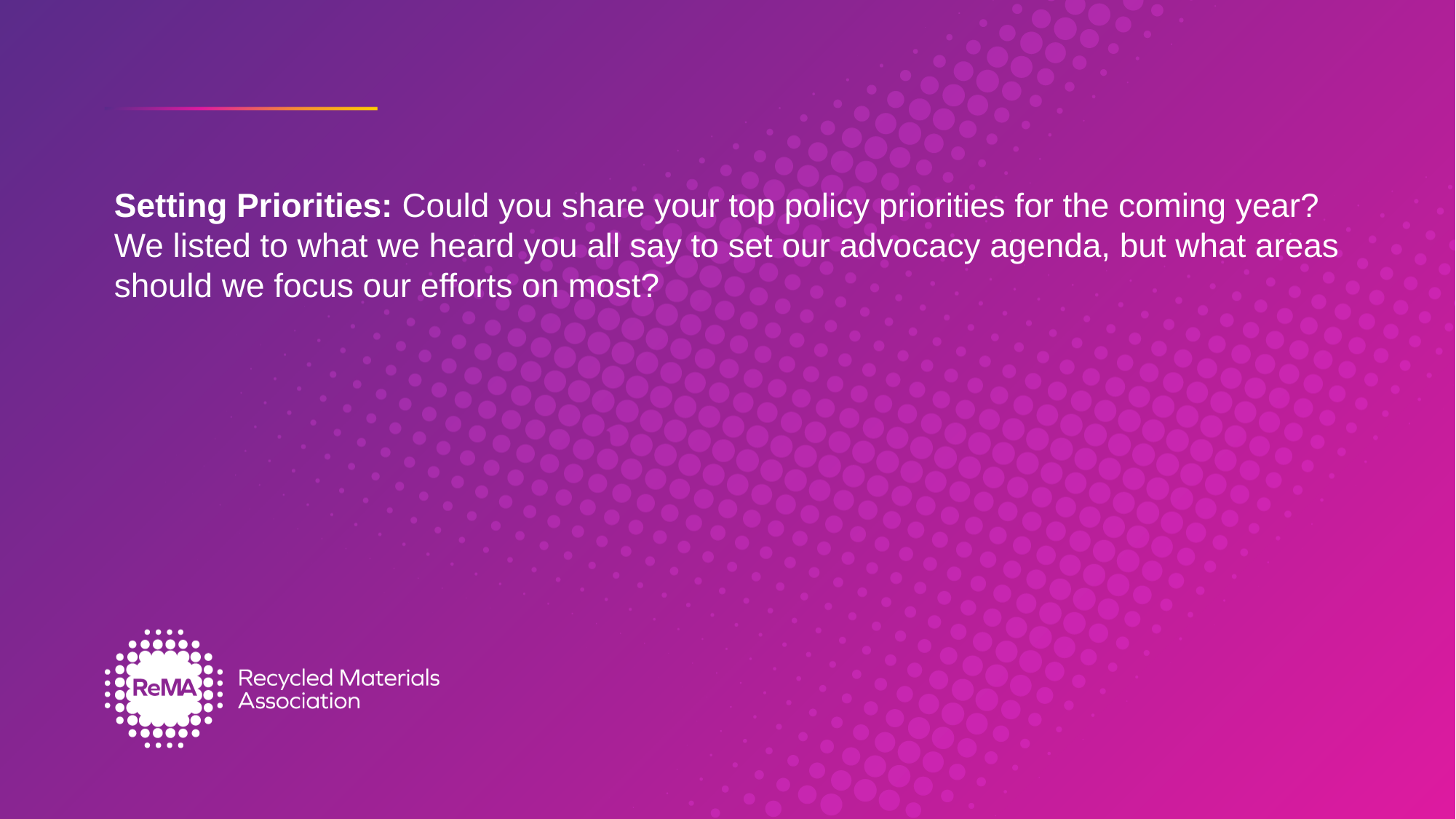

# Setting Priorities: Could you share your top policy priorities for the coming year? We listed to what we heard you all say to set our advocacy agenda, but what areas should we focus our efforts on most?